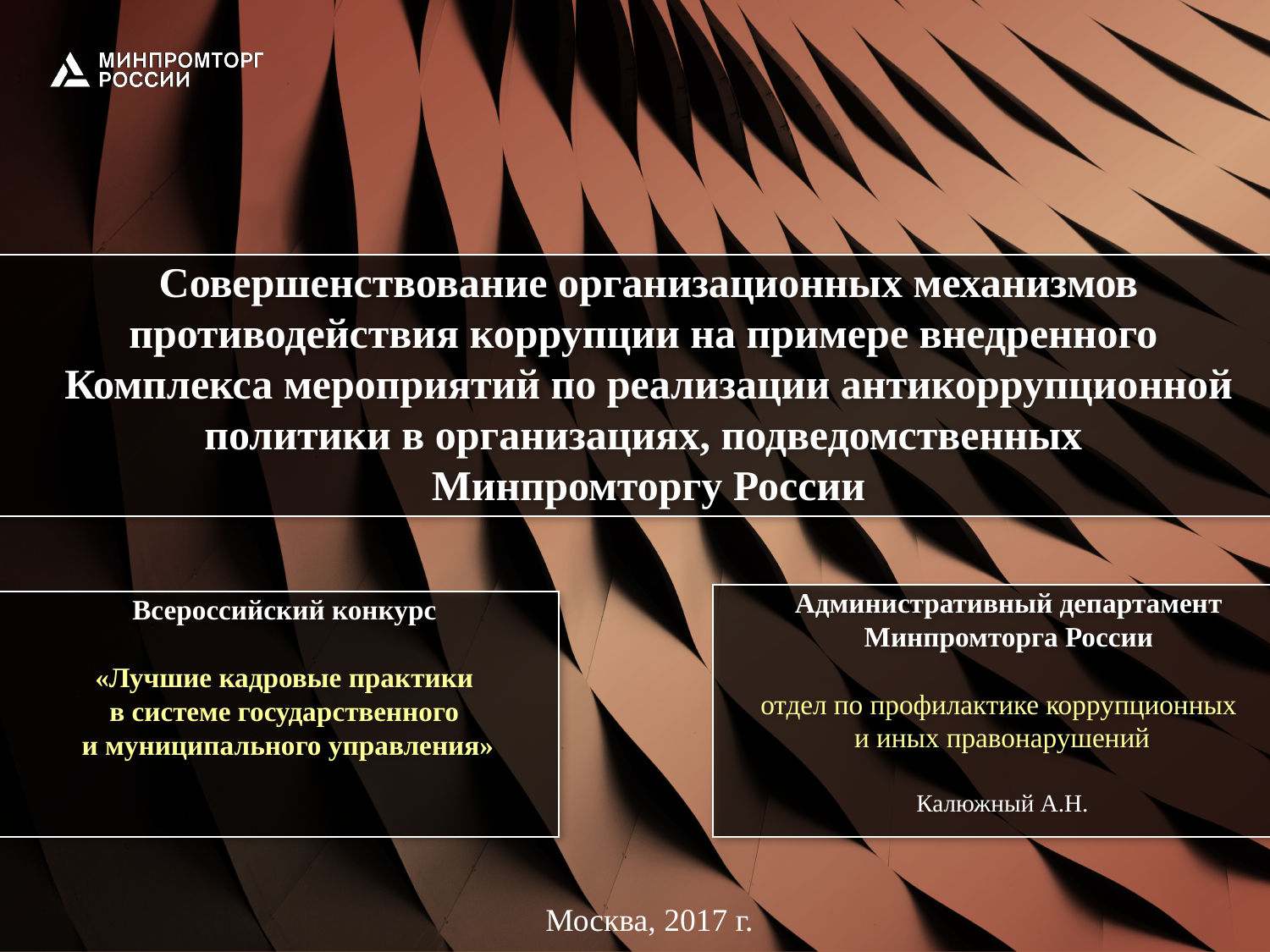

Совершенствование организационных механизмов противодействия коррупции на примере внедренного
Комплекса мероприятий по реализации антикоррупционной политики в организациях, подведомственных
Минпромторгу России
Административный департамент
Минпромторга России

отдел по профилактике коррупционных
и иных правонарушений

Калюжный А.Н.
Всероссийский конкурс

«Лучшие кадровые практики
в системе государственного
и муниципального управления»
Москва, 2017 г.